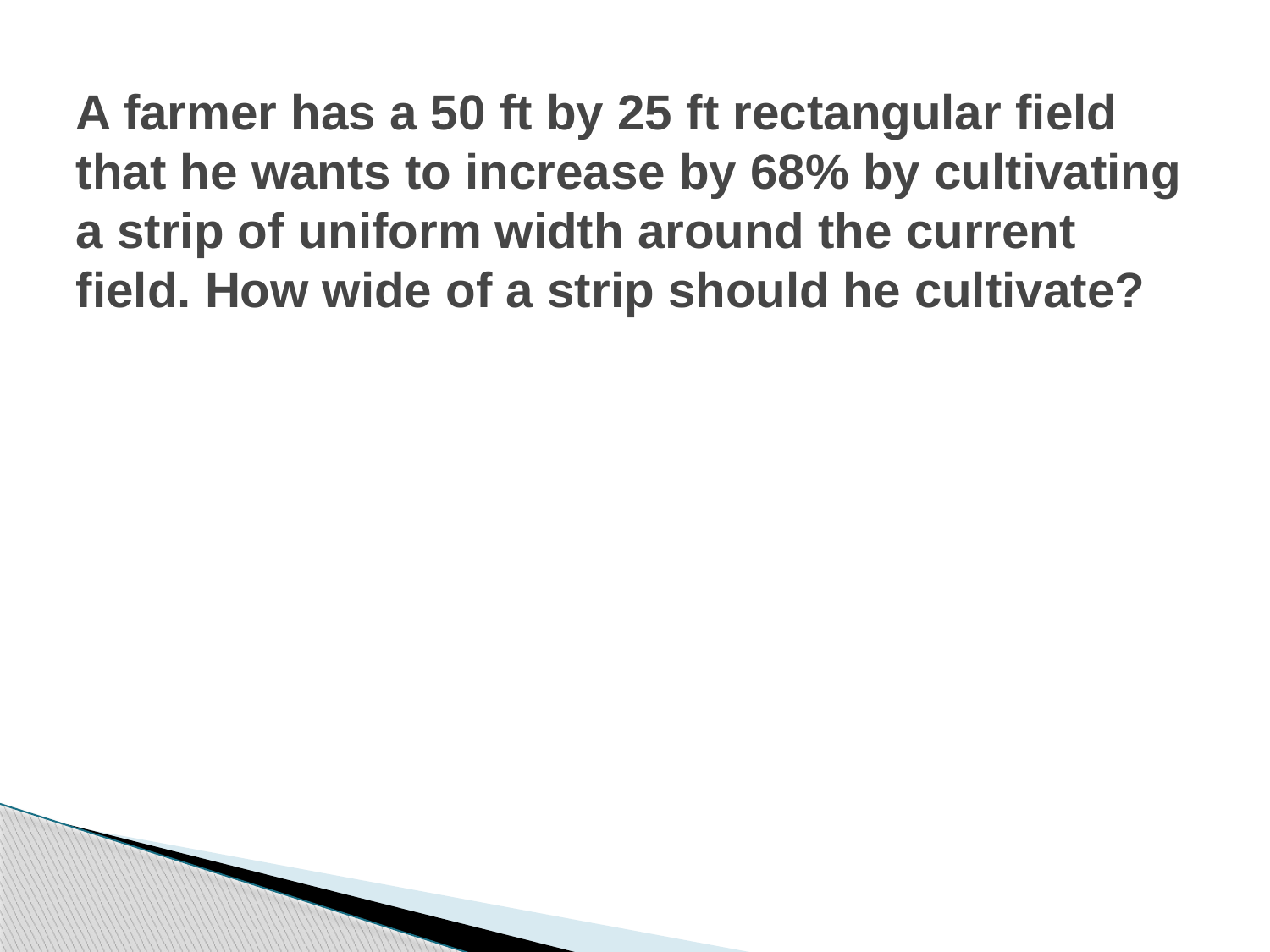

# A farmer has a 50 ft by 25 ft rectangular field that he wants to increase by 68% by cultivating a strip of uniform width around the current field. How wide of a strip should he cultivate?